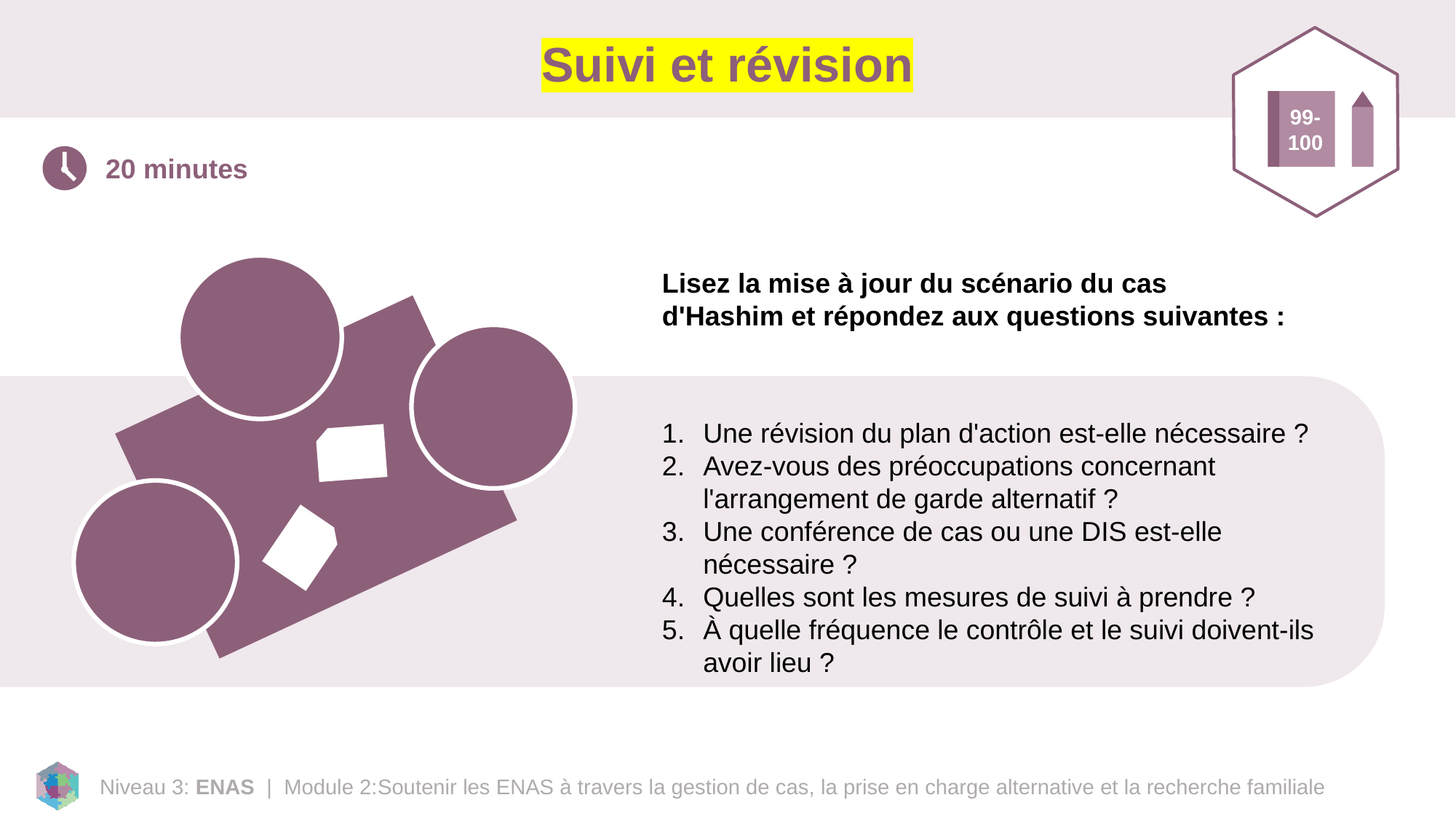

# Suivi et révision

99-100

20 minutes

Lisez la mise à jour du scénario du cas d'Hashim et répondez aux questions suivantes :
Une révision du plan d'action est-elle nécessaire ?
Avez-vous des préoccupations concernant l'arrangement de garde alternatif ?
Une conférence de cas ou une DIS est-elle nécessaire ?
Quelles sont les mesures de suivi à prendre ?
À quelle fréquence le contrôle et le suivi doivent-ils avoir lieu ?